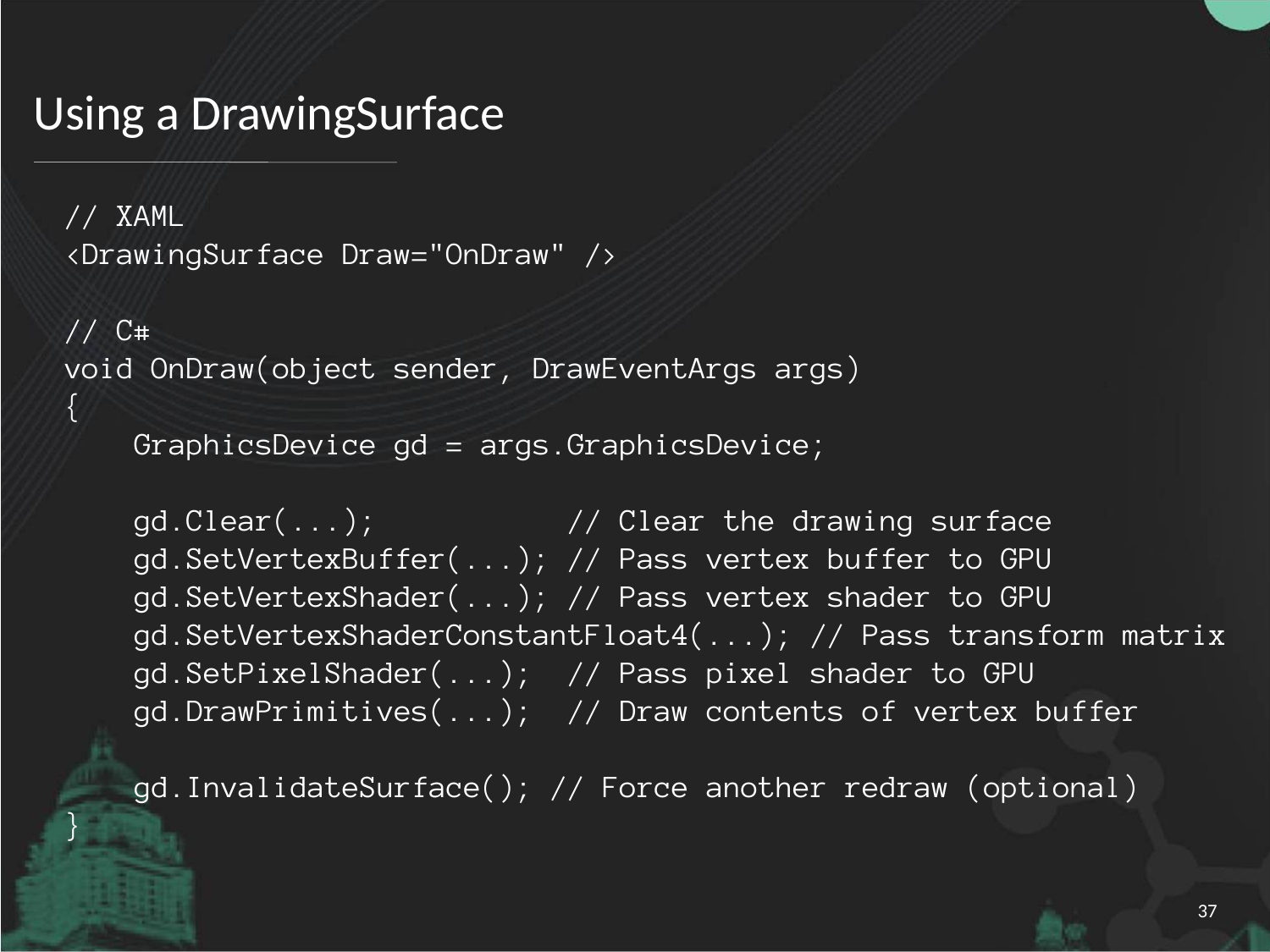

# Using a DrawingSurface
// XAML
<DrawingSurface Draw="OnDraw" />

// C#
void OnDraw(object sender, DrawEventArgs args)
{
    GraphicsDevice gd = args.GraphicsDevice;

    gd.Clear(...);           // Clear the drawing surface
    gd.SetVertexBuffer(...); // Pass vertex buffer to GPU
    gd.SetVertexShader(...); // Pass vertex shader to GPU
    gd.SetVertexShaderConstantFloat4(...); // Pass transform matrix
    gd.SetPixelShader(...);  // Pass pixel shader to GPU
    gd.DrawPrimitives(...);  // Draw contents of vertex buffer

    gd.InvalidateSurface(); // Force another redraw (optional)
}

37